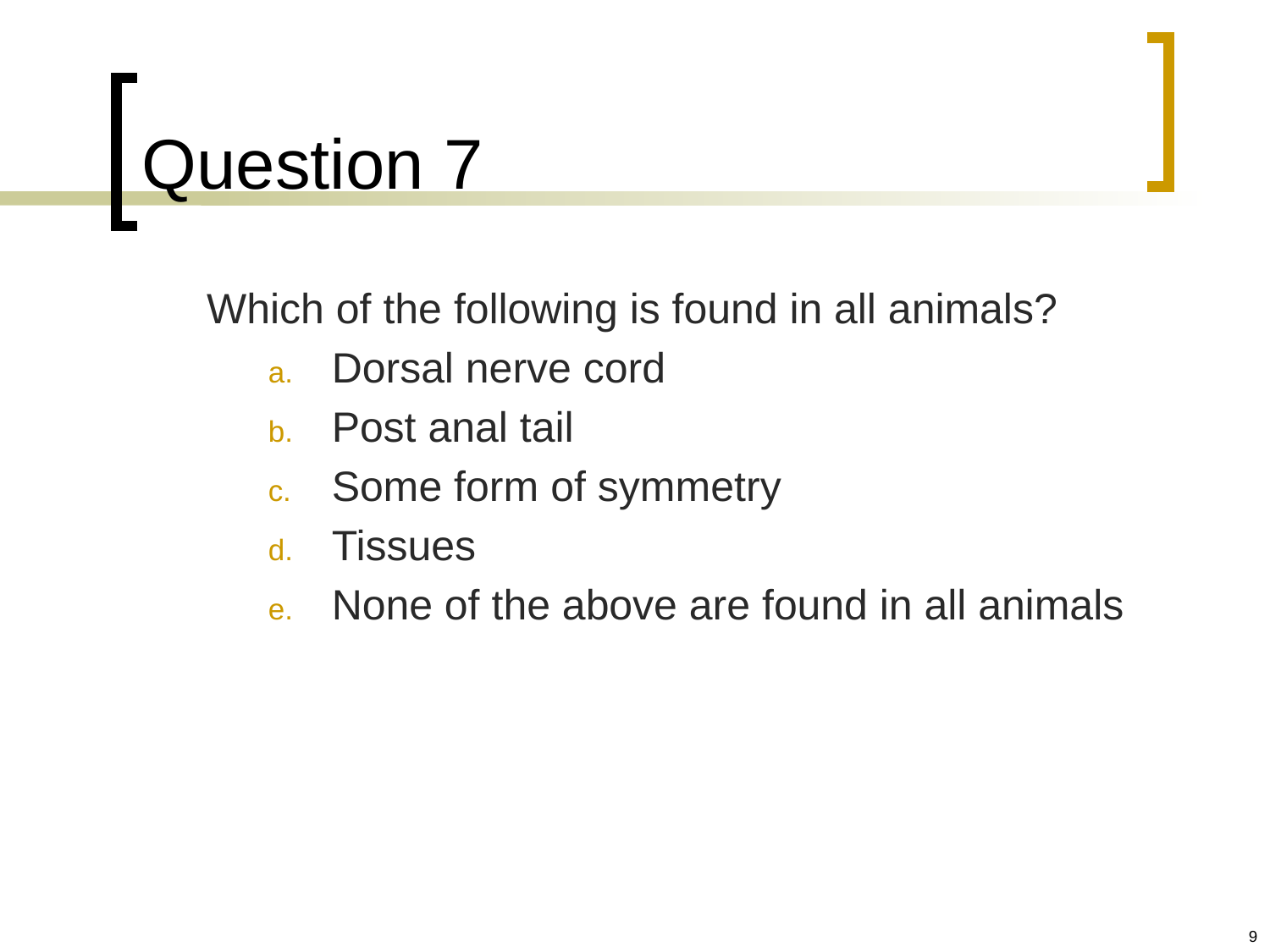

# Question 7
	Which of the following is found in all animals?
Dorsal nerve cord
Post anal tail
Some form of symmetry
Tissues
None of the above are found in all animals